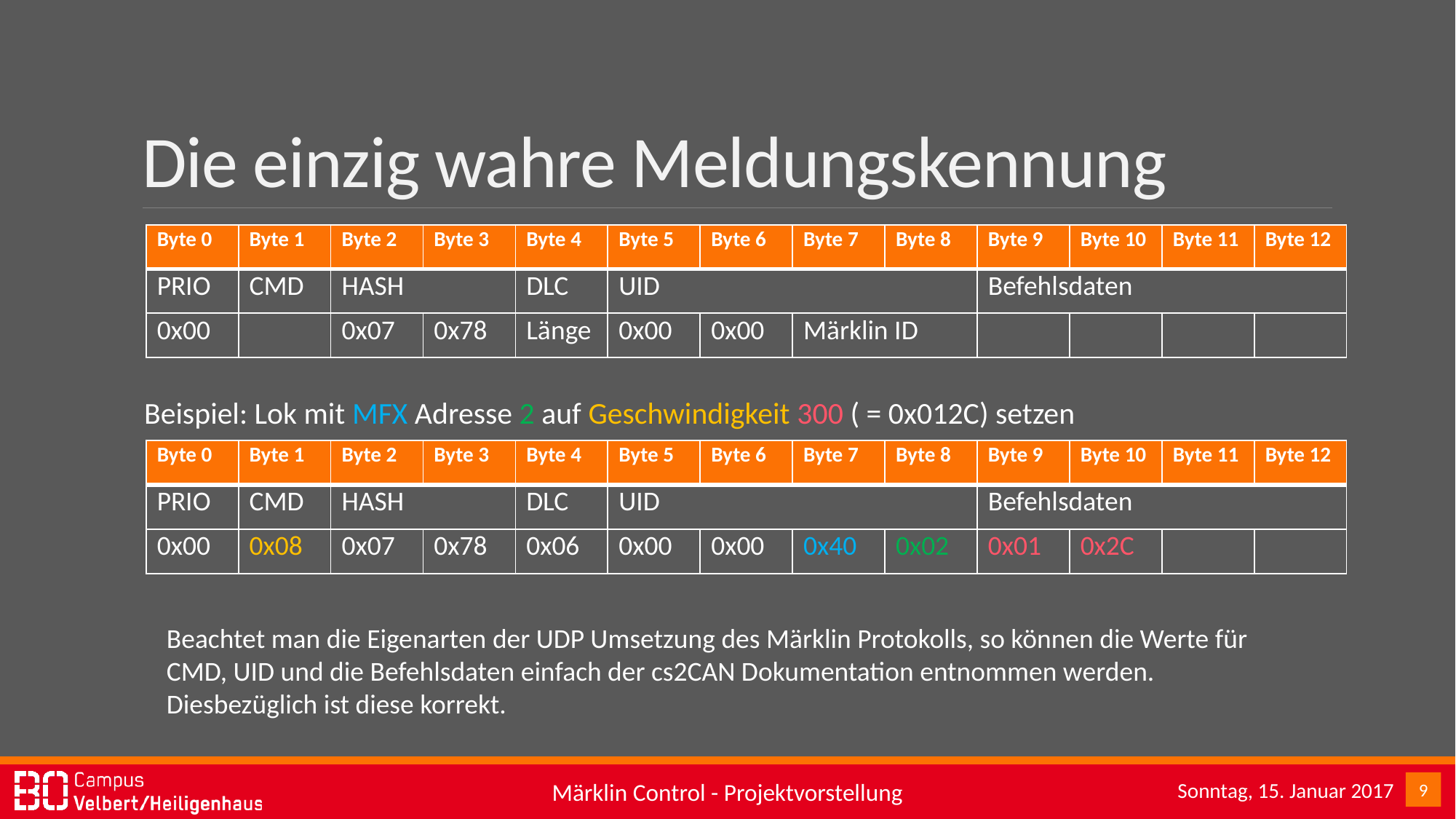

# Die einzig wahre Meldungskennung
| Byte 0 | Byte 1 | Byte 2 | Byte 3 | Byte 4 | Byte 5 | Byte 6 | Byte 7 | Byte 8 | Byte 9 | Byte 10 | Byte 11 | Byte 12 |
| --- | --- | --- | --- | --- | --- | --- | --- | --- | --- | --- | --- | --- |
| PRIO | CMD | HASH |  | DLC | UID |  |  |  | Befehlsdaten |  |  |  |
| 0x00 |  | 0x07 | 0x78 | Länge | 0x00 | 0x00 | Märklin ID |  |  |  |  |  |
Beispiel: Lok mit MFX Adresse 2 auf Geschwindigkeit 300 ( = 0x012C) setzen
| Byte 0 | Byte 1 | Byte 2 | Byte 3 | Byte 4 | Byte 5 | Byte 6 | Byte 7 | Byte 8 | Byte 9 | Byte 10 | Byte 11 | Byte 12 |
| --- | --- | --- | --- | --- | --- | --- | --- | --- | --- | --- | --- | --- |
| PRIO | CMD | HASH |  | DLC | UID |  |  |  | Befehlsdaten |  |  |  |
| 0x00 | 0x08 | 0x07 | 0x78 | 0x06 | 0x00 | 0x00 | 0x40 | 0x02 | 0x01 | 0x2C |  |  |
Beachtet man die Eigenarten der UDP Umsetzung des Märklin Protokolls, so können die Werte für
CMD, UID und die Befehlsdaten einfach der cs2CAN Dokumentation entnommen werden.
Diesbezüglich ist diese korrekt.
Sonntag, 15. Januar 2017
9